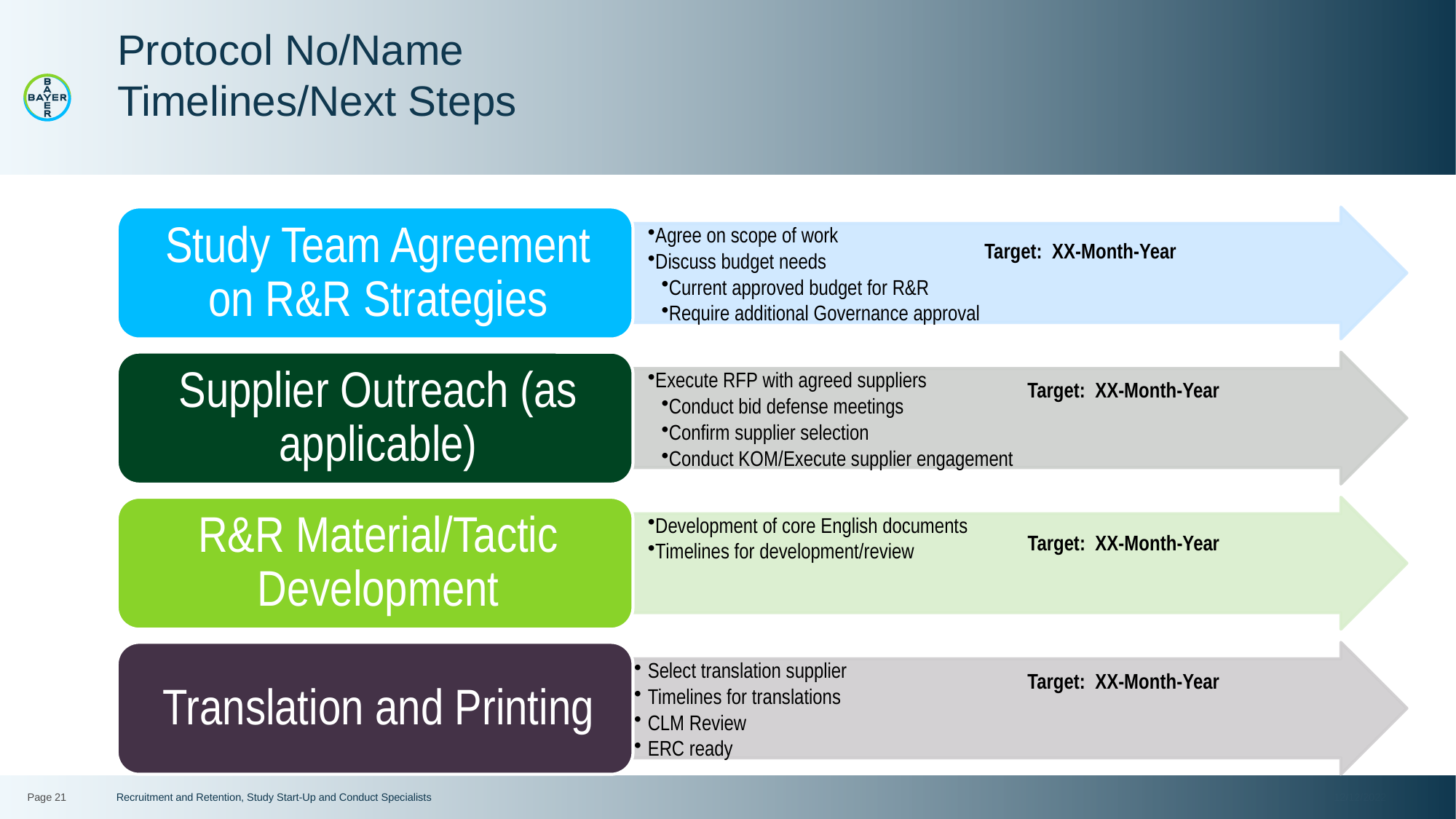

# Protocol No/Name Timelines/Next Steps

Agree on scope of work
Discuss budget needs
Current approved budget for R&R
Require additional Governance approval

Study Team Agreement on R&R Strategies
Execute RFP with agreed suppliers
Conduct bid defense meetings
Confirm supplier selection
Conduct KOM/Execute supplier engagement

Supplier Outreach (as applicable)
Development of core English documents
Timelines for development/review

R&R Material/Tactic Development
Select translation supplier
Timelines for translations
CLM Review
ERC ready

Translation and Printing
Target:  XX-Month-Year
Target:  XX-Month-Year
Target:  XX-Month-Year
Target:  XX-Month-Year
Page 21
Recruitment and Retention, Study Start-Up and Conduct Specialists
12/12/2022